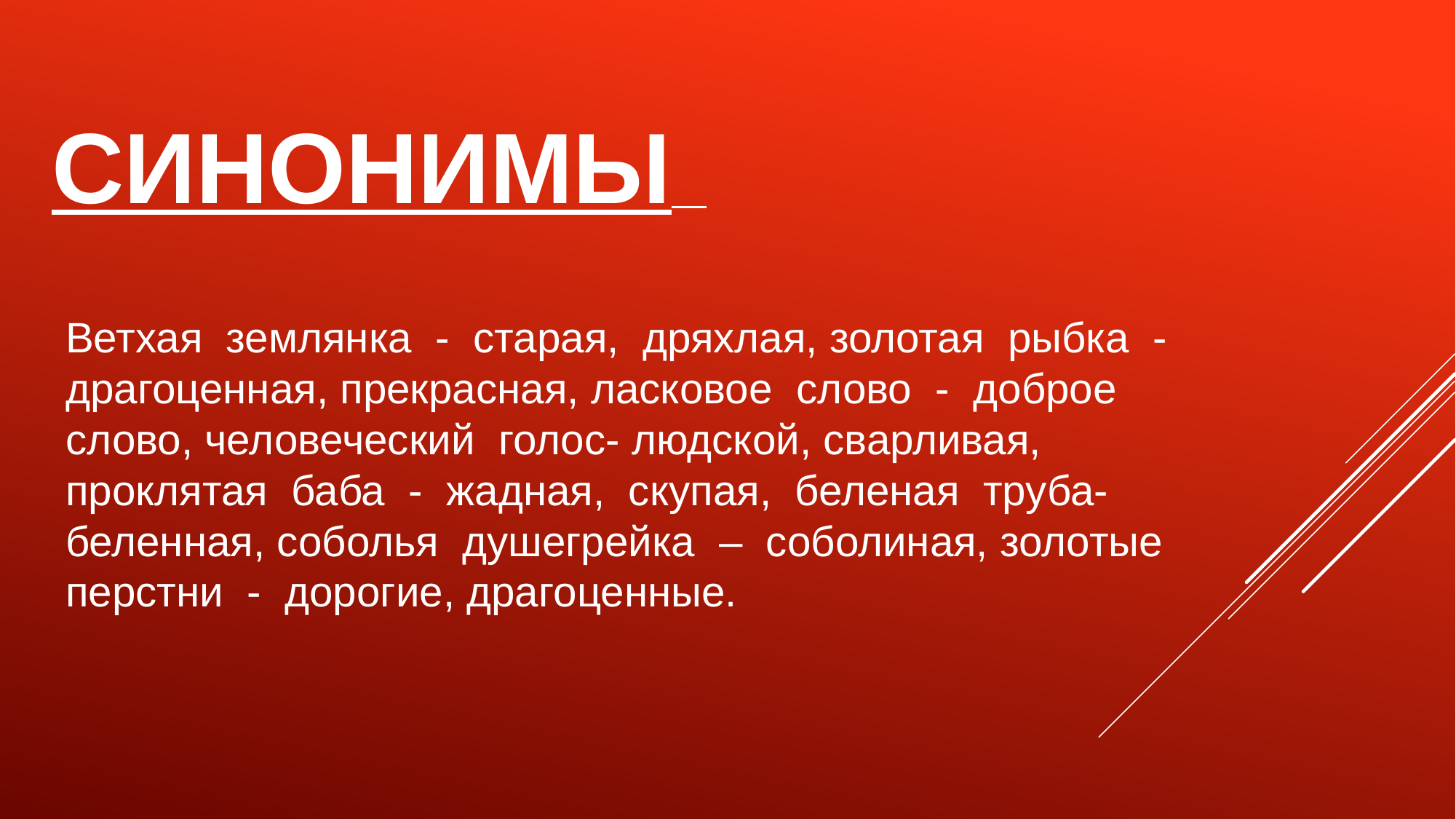

# Синонимы
Ветхая  землянка  -  старая,  дряхлая, золотая  рыбка  -  драгоценная, прекрасная, ласковое  слово  -  доброе  слово, человеческий  голос- людской, сварливая,  проклятая  баба  -  жадная,  скупая,  беленая  труба- беленная, соболья  душегрейка  –  соболиная, золотые  перстни  -  дорогие, драгоценные.